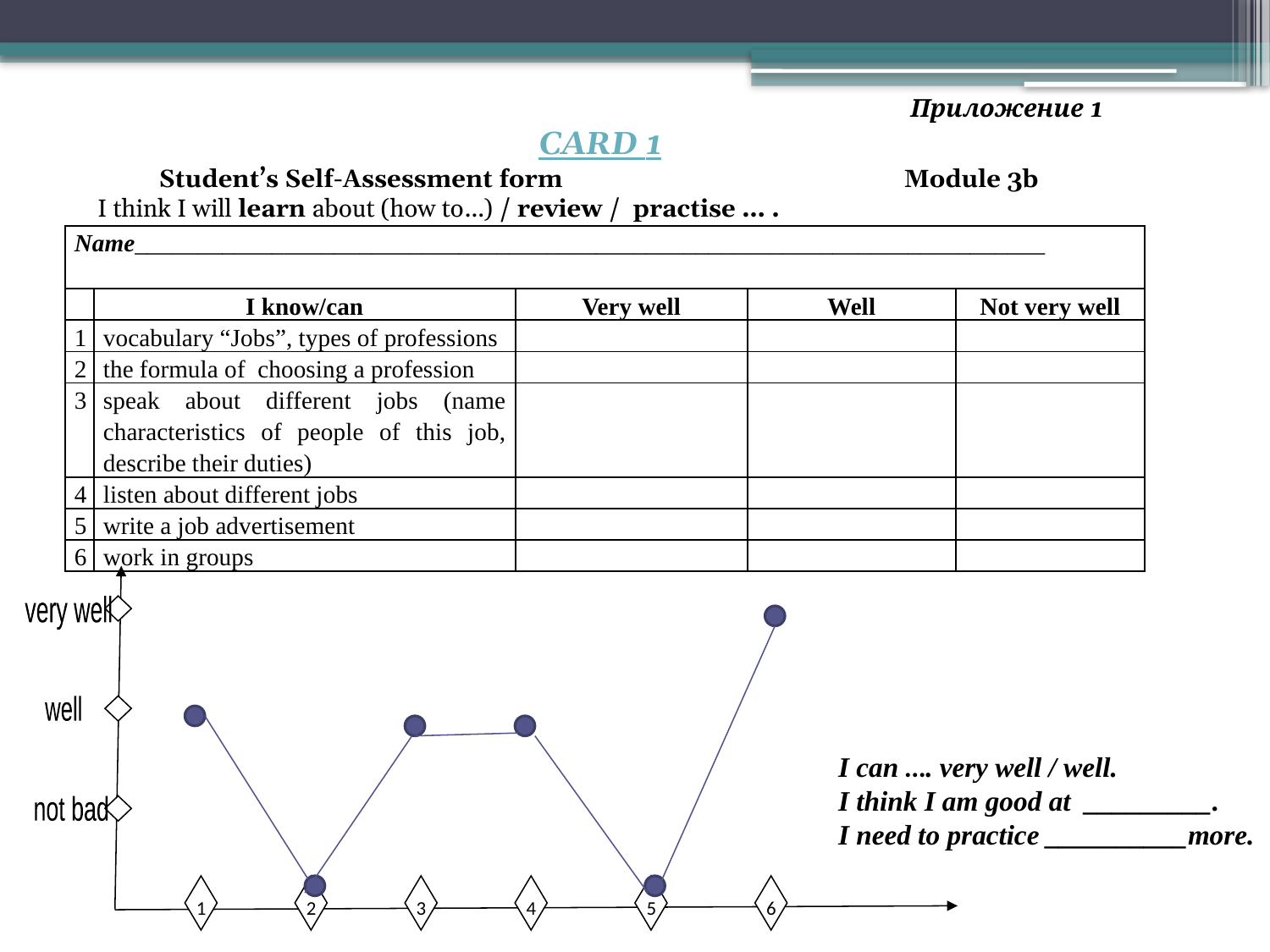

Приложение 1
CARD 1
Student’s Self-Assessment form                                                      Module 3b
I think I will learn about (how to…) / review /  practise … .

| Name\_\_\_\_\_\_\_\_\_\_\_\_\_\_\_\_\_\_\_\_\_\_\_\_\_\_\_\_\_\_\_\_\_\_\_\_\_\_\_\_\_\_\_\_\_\_\_\_\_\_\_\_\_\_\_\_\_\_\_\_\_\_\_\_\_\_\_\_\_\_\_\_\_ |  |  |  |  |
| --- | --- | --- | --- | --- |
|  | I know/can | Very well | Well | Not very well |
| 1 | vocabulary “Jobs”, types of professions |  |  |  |
| 2 | the formula of choosing a profession |  |  |  |
| 3 | speak about different jobs (name characteristics of people of this job, describe their duties) |  |  |  |
| 4 | listen about different jobs |  |  |  |
| 5 | write a job advertisement |  |  |  |
| 6 | work in groups |  |  |  |

very well

I can …. very well / well.
I think I am good at  _________.
I need to practice __________more.
well

not bad

1
2

3
4
5

6